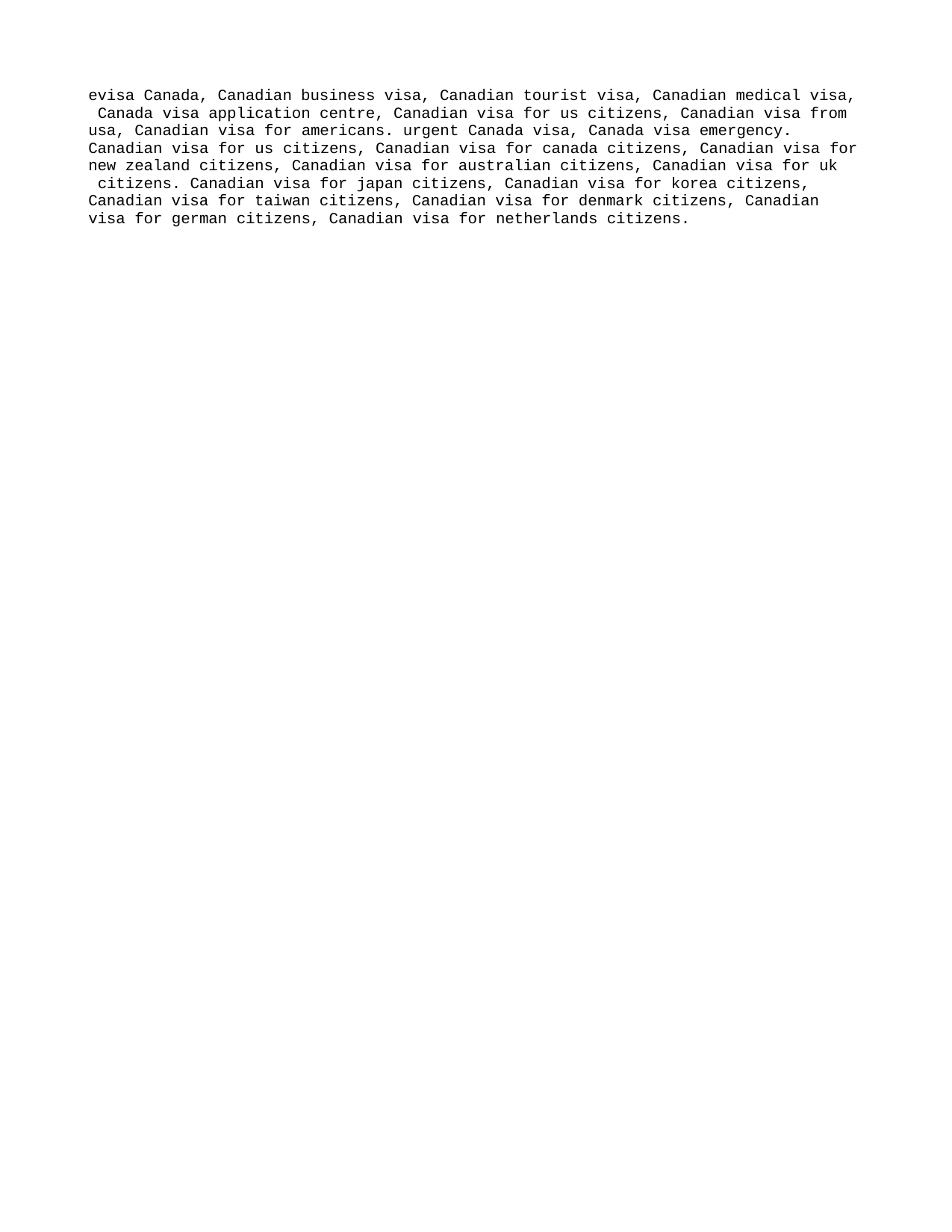

evisa Canada, Canadian business visa, Canadian tourist visa, Canadian medical visa,  Canada visa application centre, Canadian visa for us citizens, Canadian visa from  usa, Canadian visa for americans. urgent Canada visa, Canada visa emergency.
Canadian visa for us citizens, Canadian visa for canada citizens, Canadian visa for
new zealand citizens, Canadian visa for australian citizens, Canadian visa for uk  citizens. Canadian visa for japan citizens, Canadian visa for korea citizens,  Canadian visa for taiwan citizens, Canadian visa for denmark citizens, Canadian  visa for german citizens, Canadian visa for netherlands citizens.